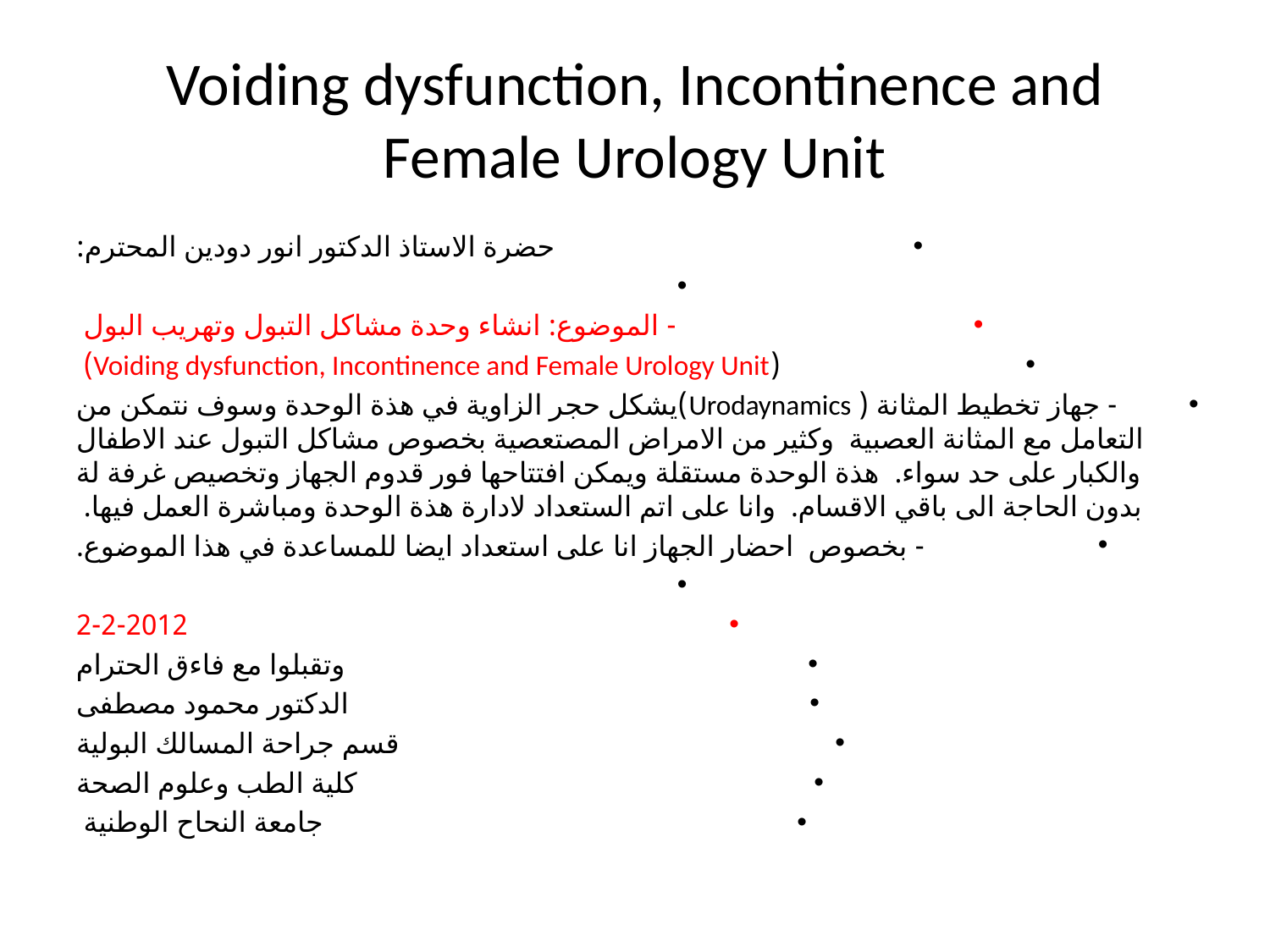

# Voiding dysfunction, Incontinence and Female Urology Unit
حضرة الاستاذ الدكتور انور دودين المحترم:

- الموضوع: انشاء وحدة مشاكل التبول وتهريب البول
(Voiding dysfunction, Incontinence and Female Urology Unit)
- جهاز تخطيط المثانة ( Urodaynamics)يشكل حجر الزاوية في هذة الوحدة وسوف نتمكن من التعامل مع المثانة العصبية  وكثير من الامراض المصتعصية بخصوص مشاكل التبول عند الاطفال والكبار على حد سواء.  هذة الوحدة مستقلة ويمكن افتتاحها فور قدوم الجهاز وتخصيص غرفة لة بدون الحاجة الى باقي الاقسام.  وانا على اتم الستعداد لادارة هذة الوحدة ومباشرة العمل فيها.
- بخصوص  احضار الجهاز انا على استعداد ايضا للمساعدة في هذا الموضوع.

2-2-2012
وتقبلوا مع فاءق الحترام
الدكتور محمود مصطفى
قسم جراحة المسالك البولية
كلية الطب وعلوم الصحة
جامعة النحاح الوطنية